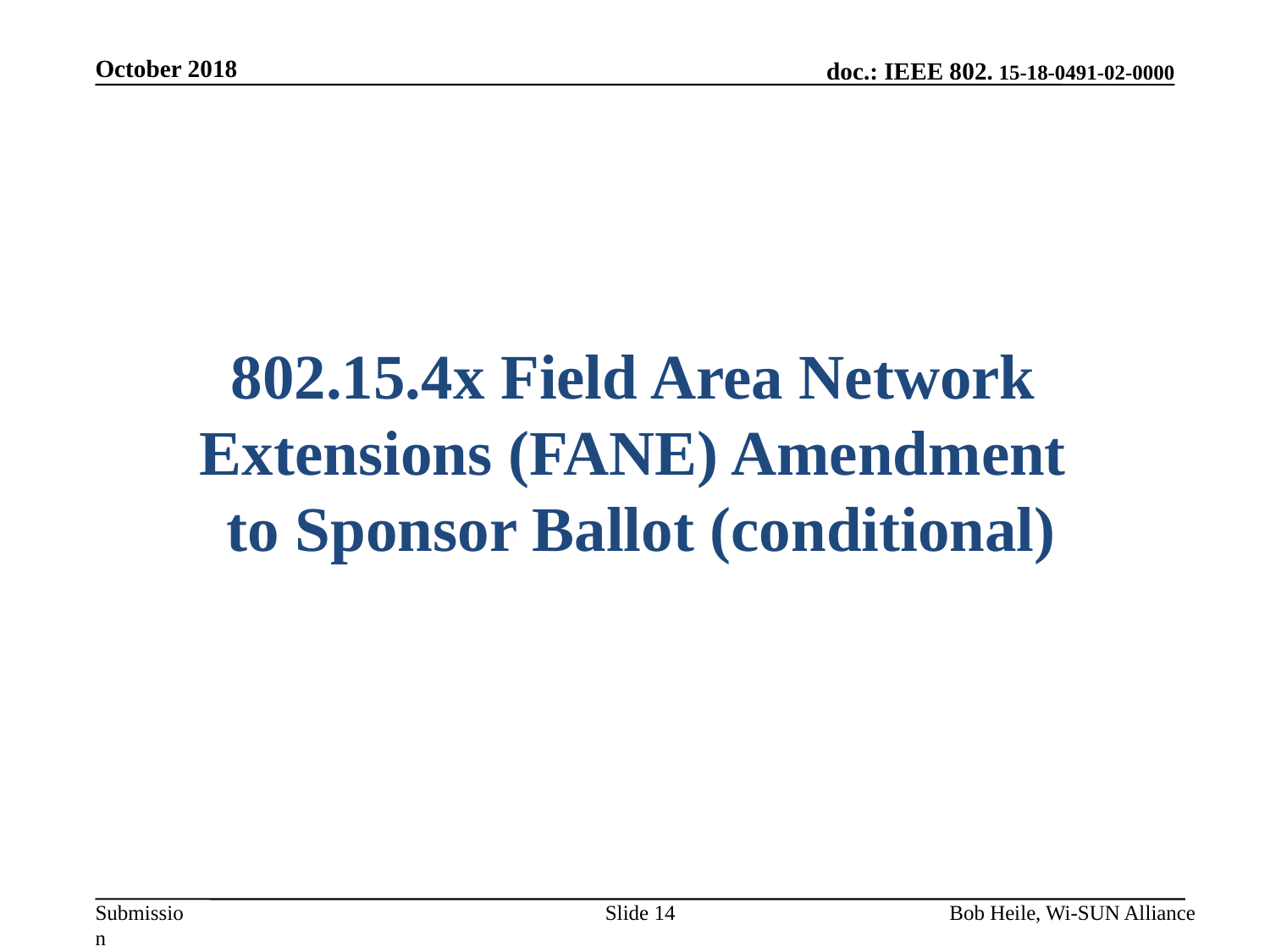

October 2018
# 802.15.4x Field Area Network Extensions (FANE) Amendment to Sponsor Ballot (conditional)
Slide 14
Bob Heile, Wi-SUN Alliance